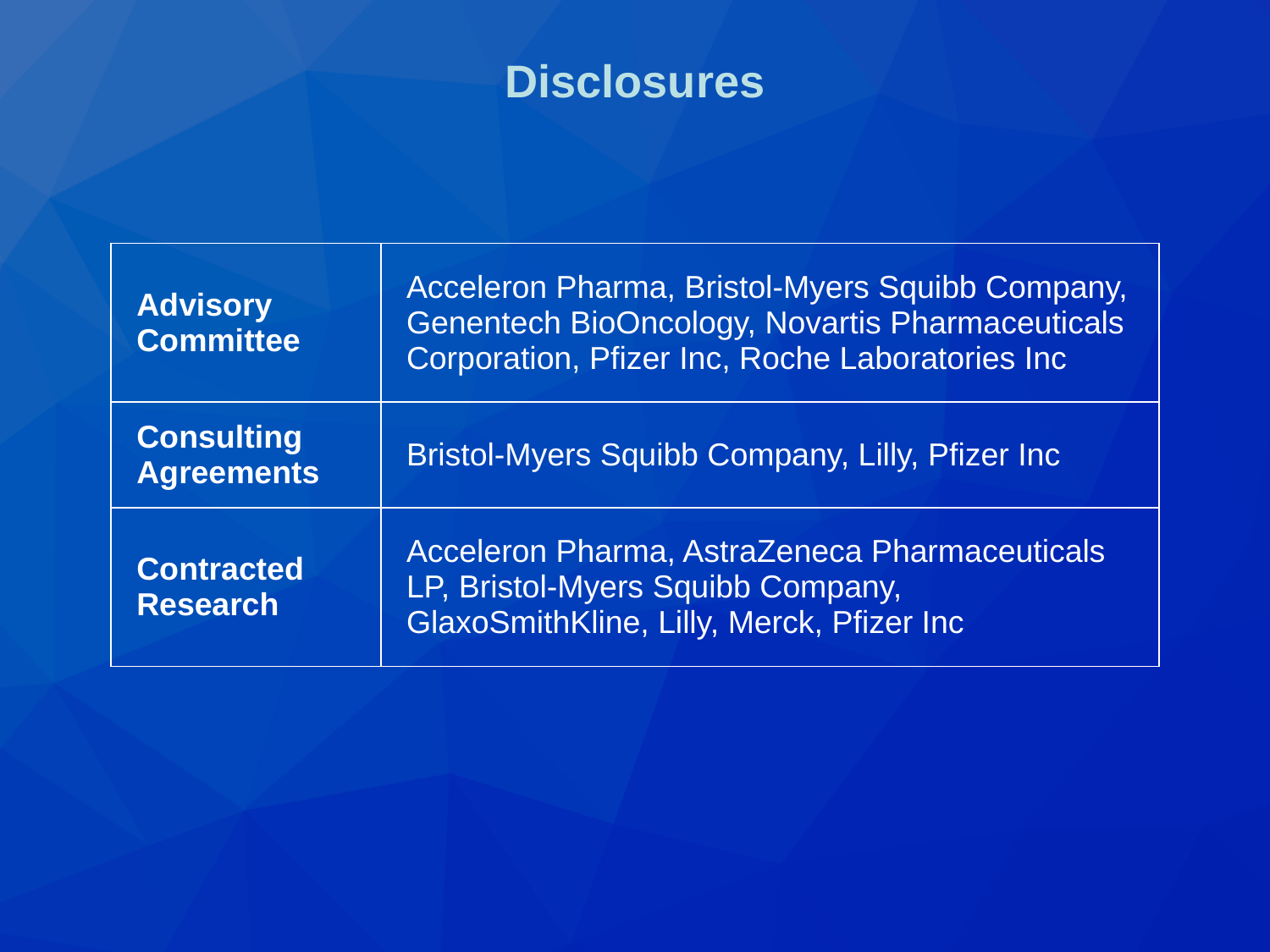

# Disclosures
| Advisory Committee | Acceleron Pharma, Bristol-Myers Squibb Company, Genentech BioOncology, Novartis Pharmaceuticals Corporation, Pfizer Inc, Roche Laboratories Inc |
| --- | --- |
| Consulting Agreements | Bristol-Myers Squibb Company, Lilly, Pfizer Inc |
| Contracted Research | Acceleron Pharma, AstraZeneca Pharmaceuticals LP, Bristol-Myers Squibb Company, GlaxoSmithKline, Lilly, Merck, Pfizer Inc |